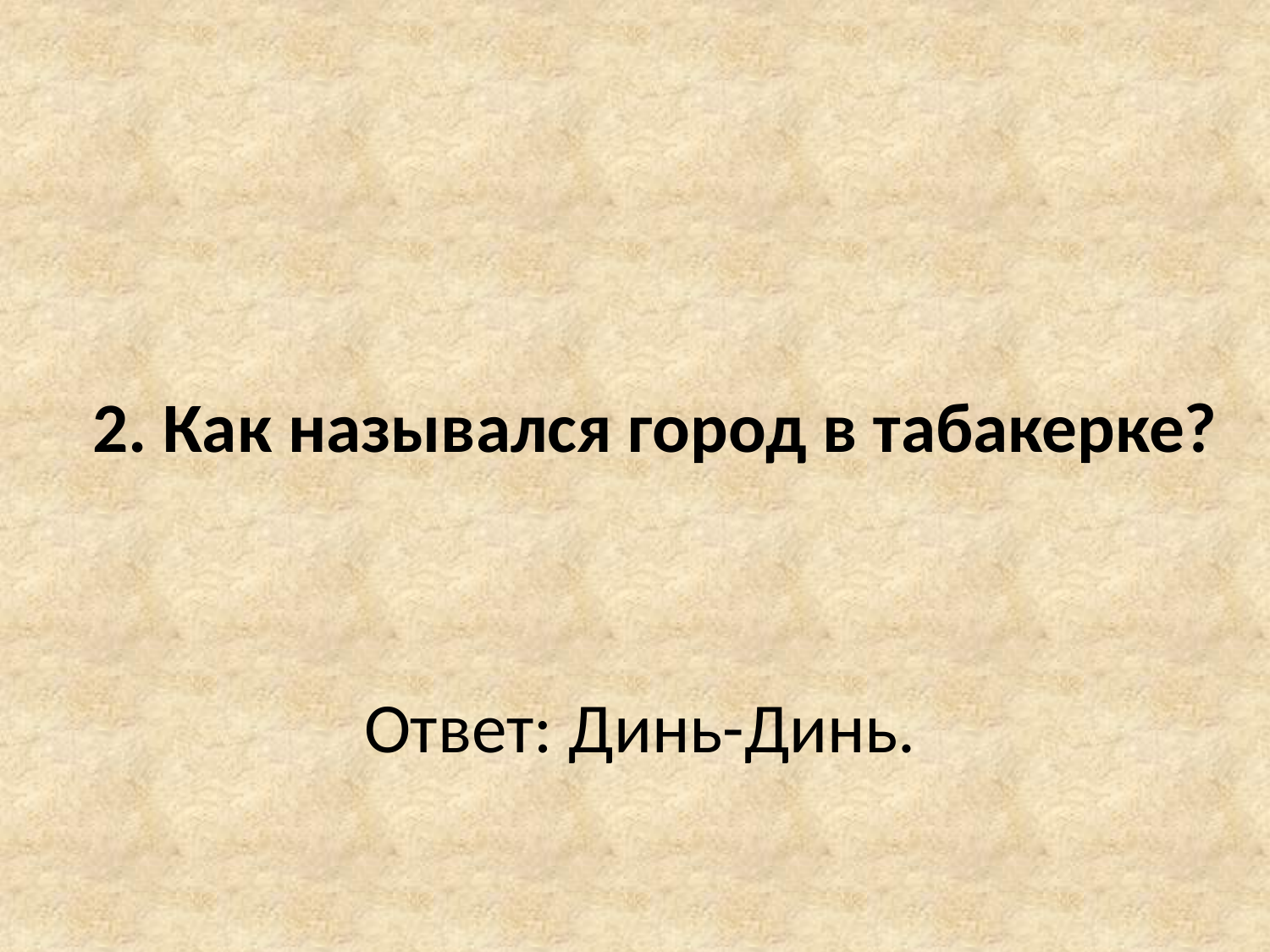

2. Как назывался город в табакерке?
Ответ: Динь-Динь.